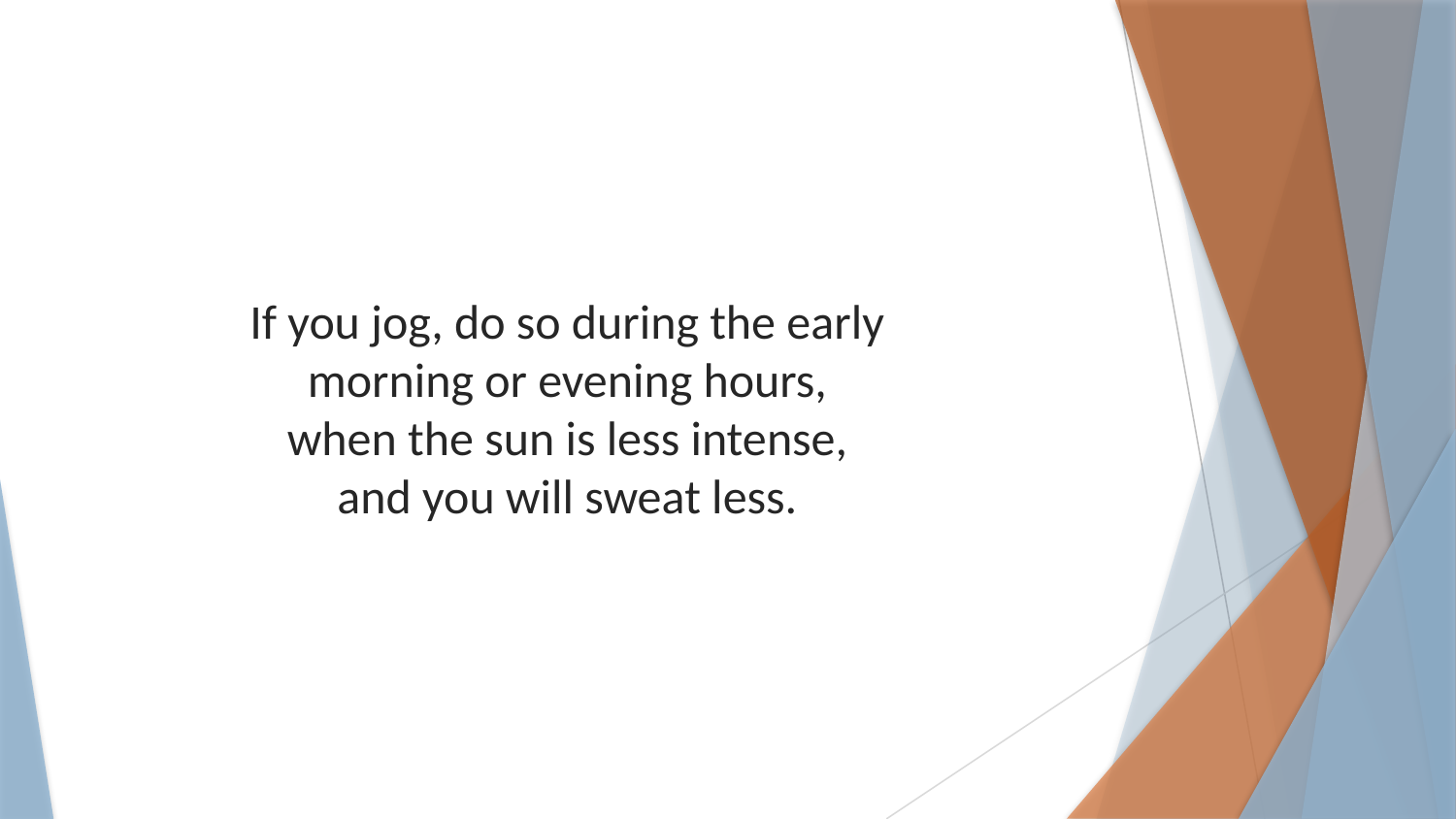

If you jog, do so during the early morning or evening hours, when the sun is less intense, and you will sweat less.